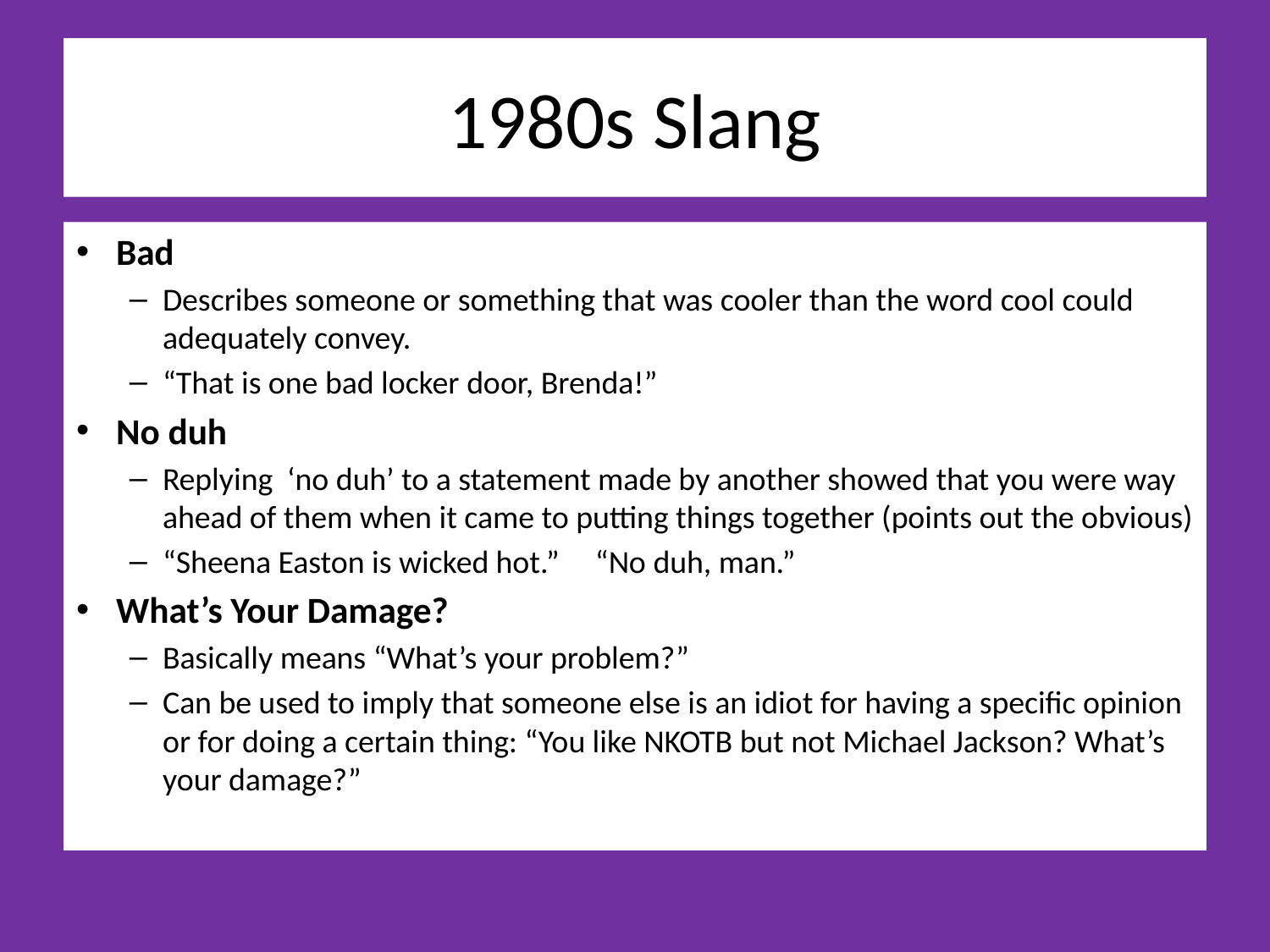

# 1980s Slang
Bad
Describes someone or something that was cooler than the word cool could adequately convey.
“That is one bad locker door, Brenda!”
No duh
Replying  ‘no duh’ to a statement made by another showed that you were way ahead of them when it came to putting things together (points out the obvious)
“Sheena Easton is wicked hot.”     “No duh, man.”
What’s Your Damage?
Basically means “What’s your problem?”
Can be used to imply that someone else is an idiot for having a specific opinion or for doing a certain thing: “You like NKOTB but not Michael Jackson? What’s your damage?”